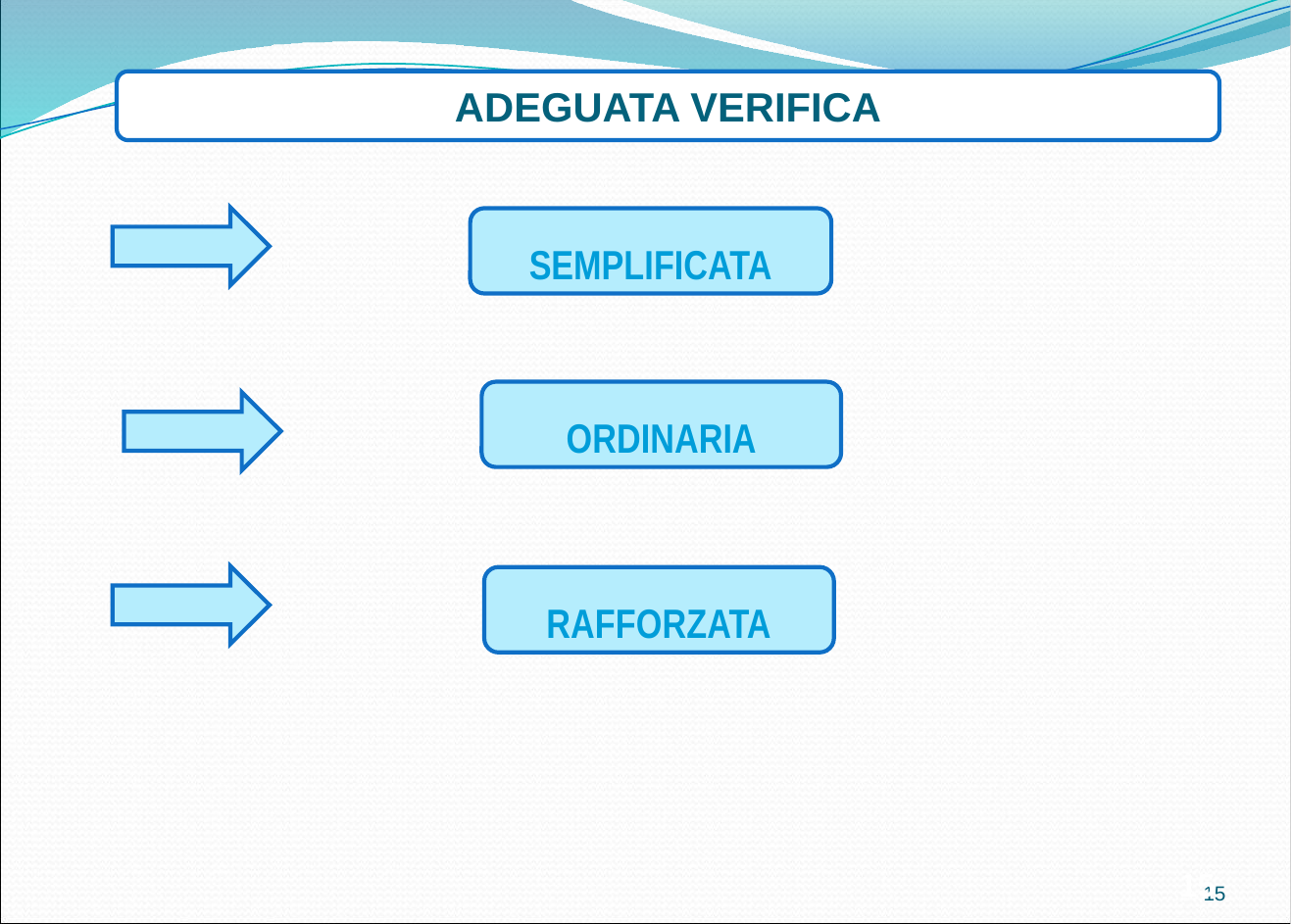

ADEGUATA VERIFICA
SEMPLIFICATA

ORDINARIA

RAFFORZATA

15
15